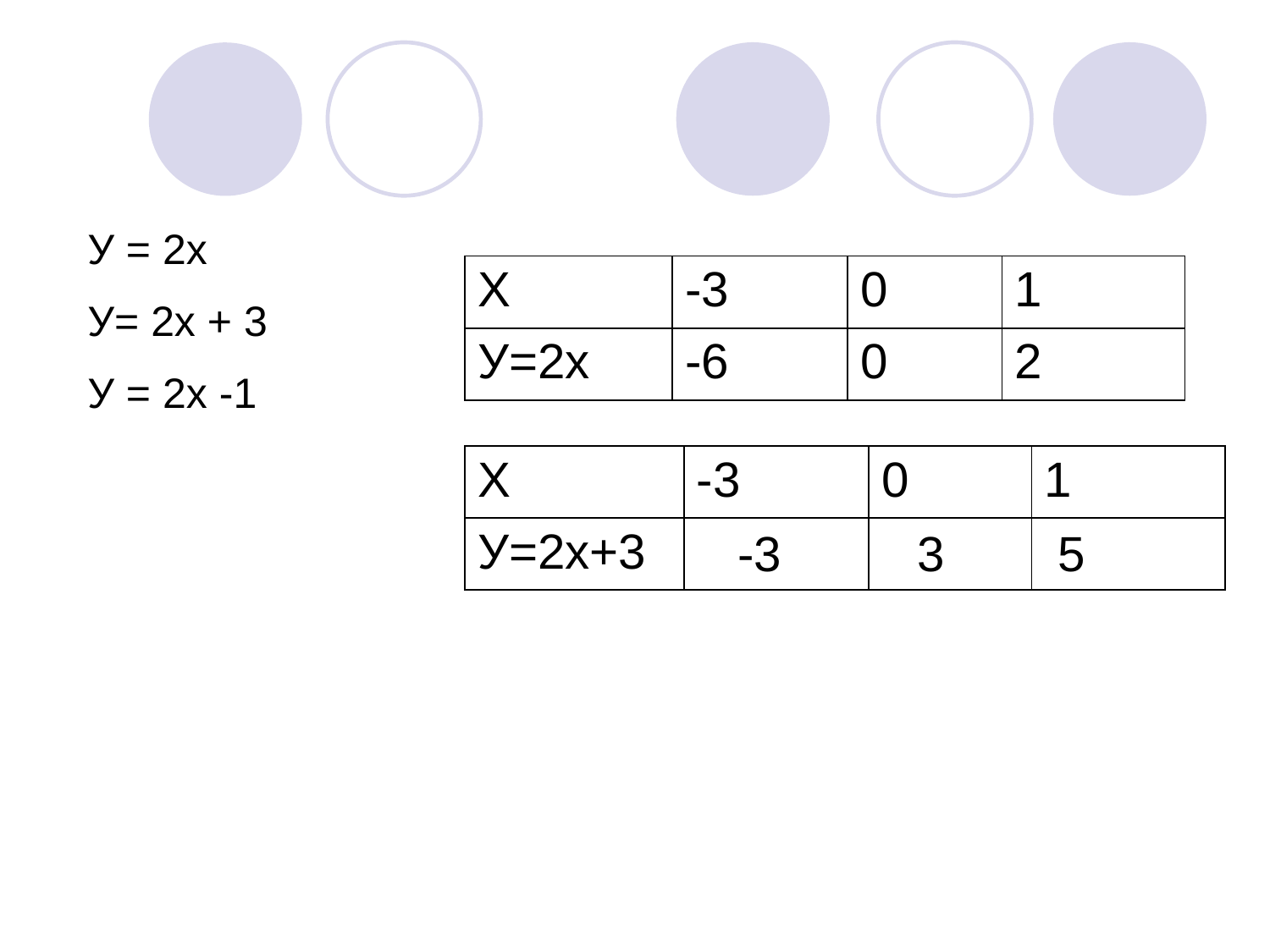

#
У = 2х
У= 2х + 3
У = 2х -1
| Х | -3 | 0 | 1 |
| --- | --- | --- | --- |
| У=2х | -6 | 0 | 2 |
| Х | -3 | 0 | 1 |
| --- | --- | --- | --- |
| У=2х+3 |  |  |  |
-3
3
5